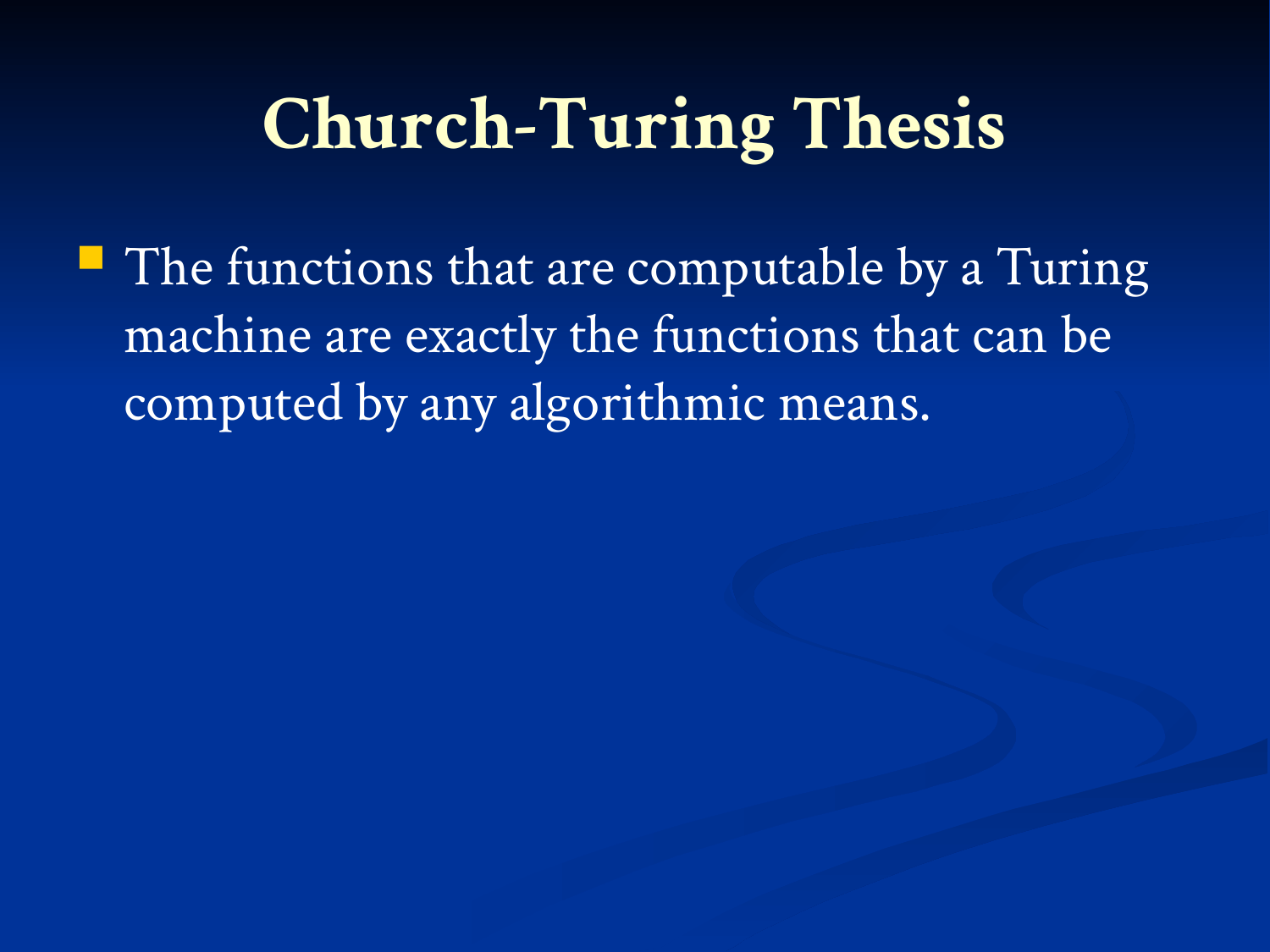

# Church-Turing Thesis
The functions that are computable by a Turing machine are exactly the functions that can be computed by any algorithmic means.